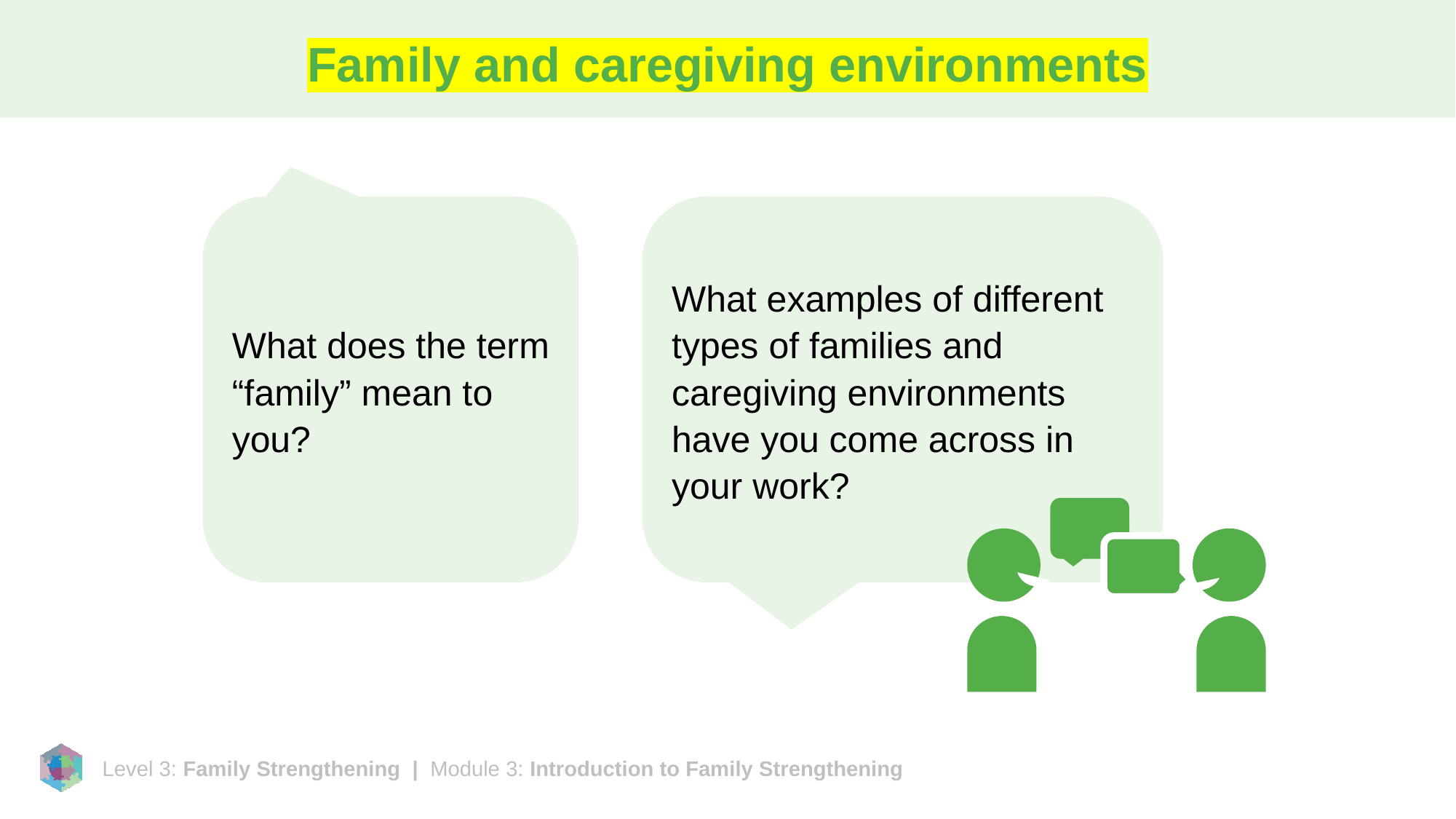

# Family and caregiving environments
What does the term “family” mean to you?
What examples of different types of families and caregiving environments have you come across in your work?